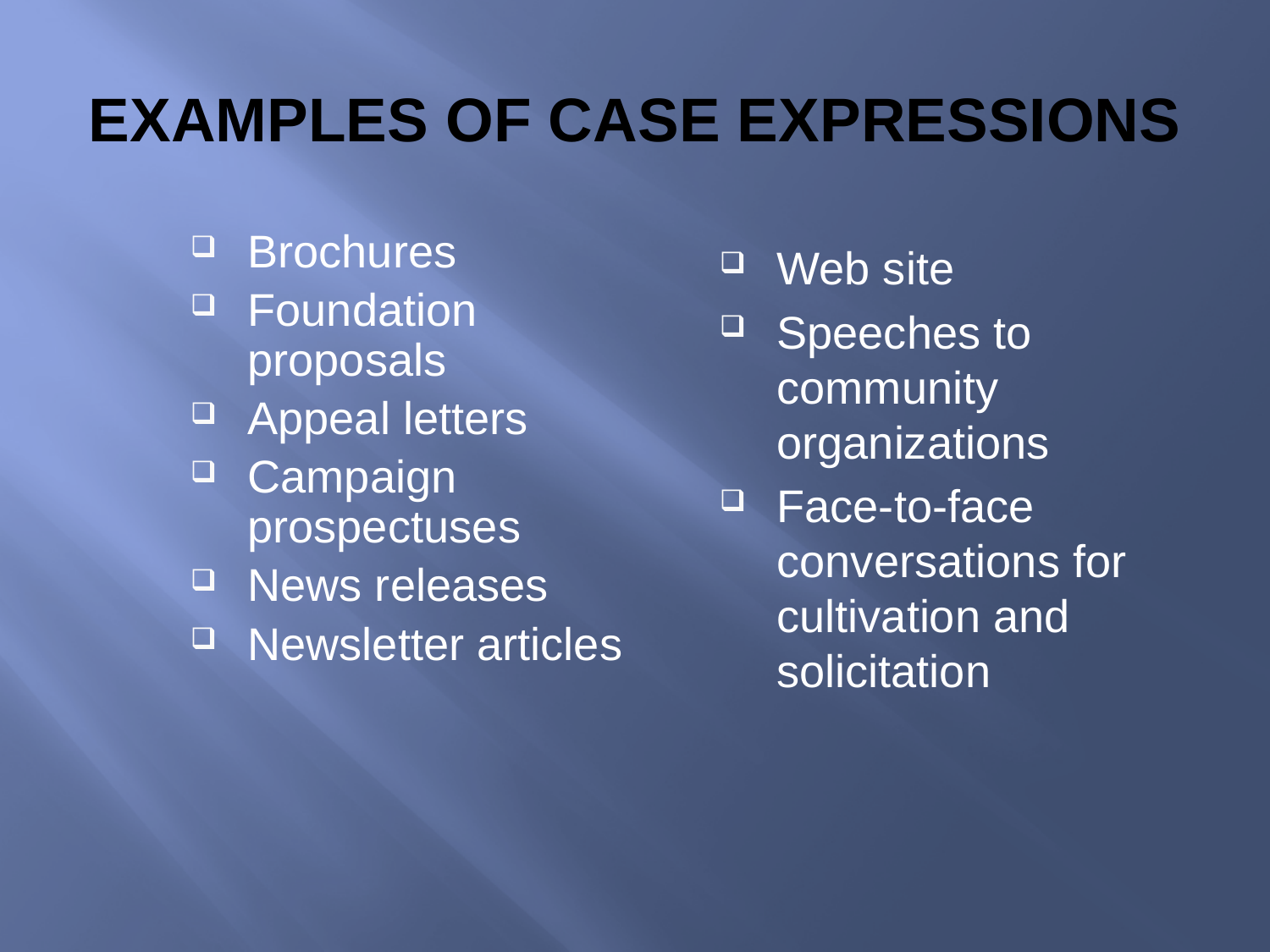

EXAMPLES OF CASE EXPRESSIONS
Brochures
Foundation proposals
Appeal letters
Campaign prospectuses
News releases
Newsletter articles

Web site
Speeches to community organizations
Face-to-face conversations for cultivation and solicitation